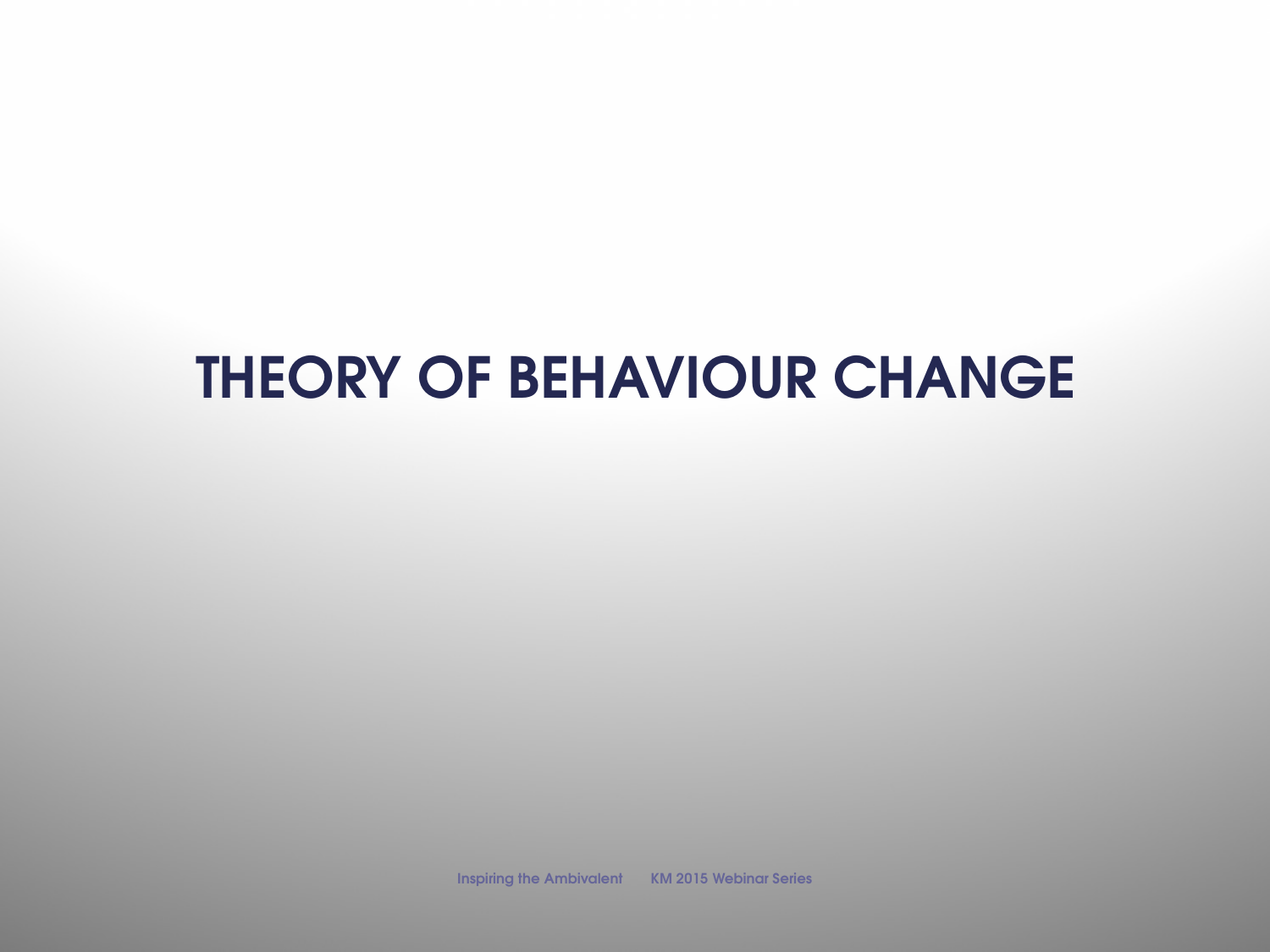

# THEORY OF BEHAVIOUR CHANGE
Inspiring the Ambivalent       KM 2015 Webinar Series